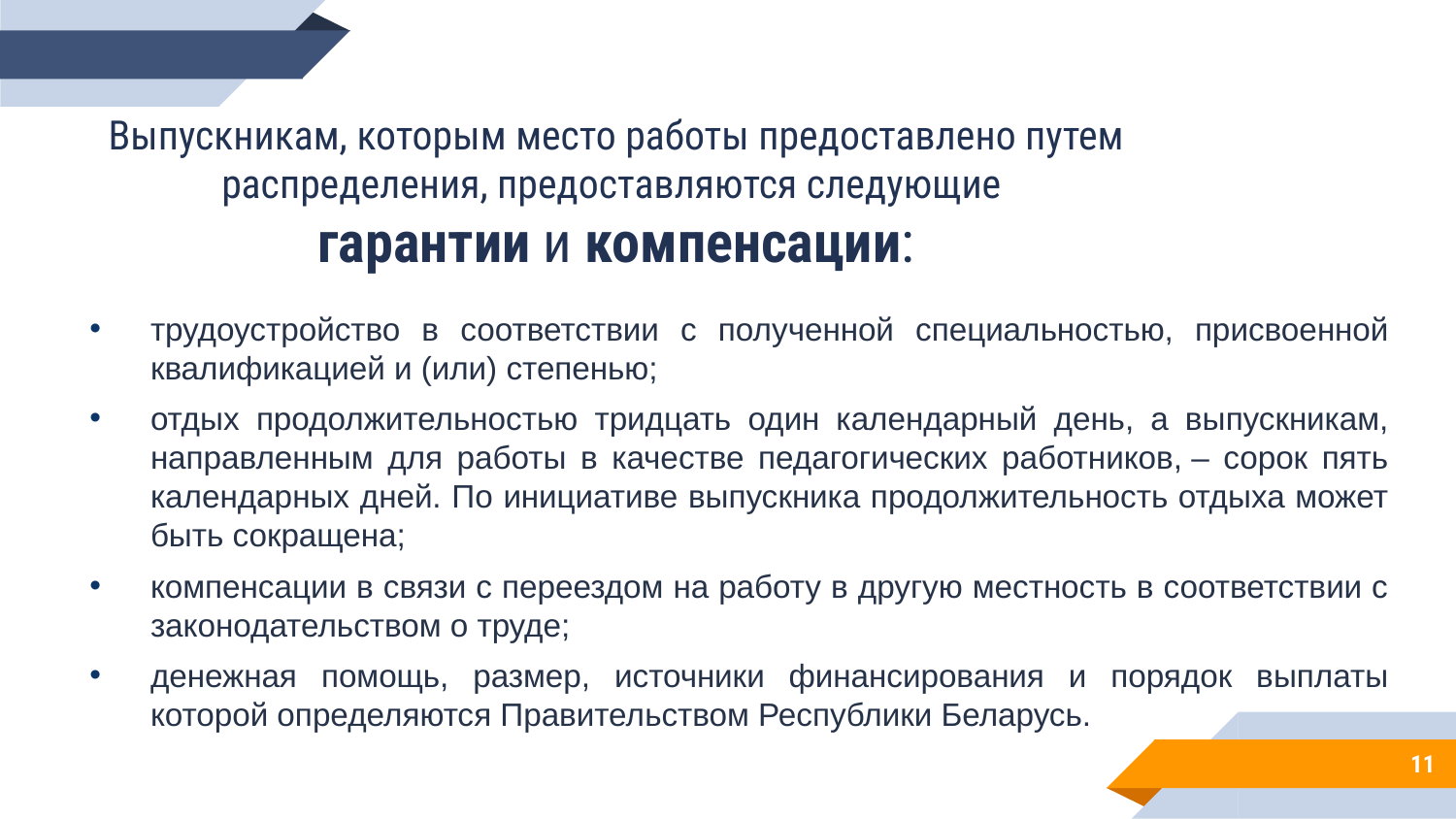

Выпускникам, которым место работы предоставлено путем распределения, предоставляются следующие
гарантии и компенсации:
трудоустройство в соответствии с полученной специальностью, присвоенной квалификацией и (или) степенью;
отдых продолжительностью тридцать один календарный день, а выпускникам, направленным для работы в качестве педагогических работников, – сорок пять календарных дней. По инициативе выпускника продолжительность отдыха может быть сокращена;
компенсации в связи с переездом на работу в другую местность в соответствии с законодательством о труде;
денежная помощь, размер, источники финансирования и порядок выплаты которой определяются Правительством Республики Беларусь.

11